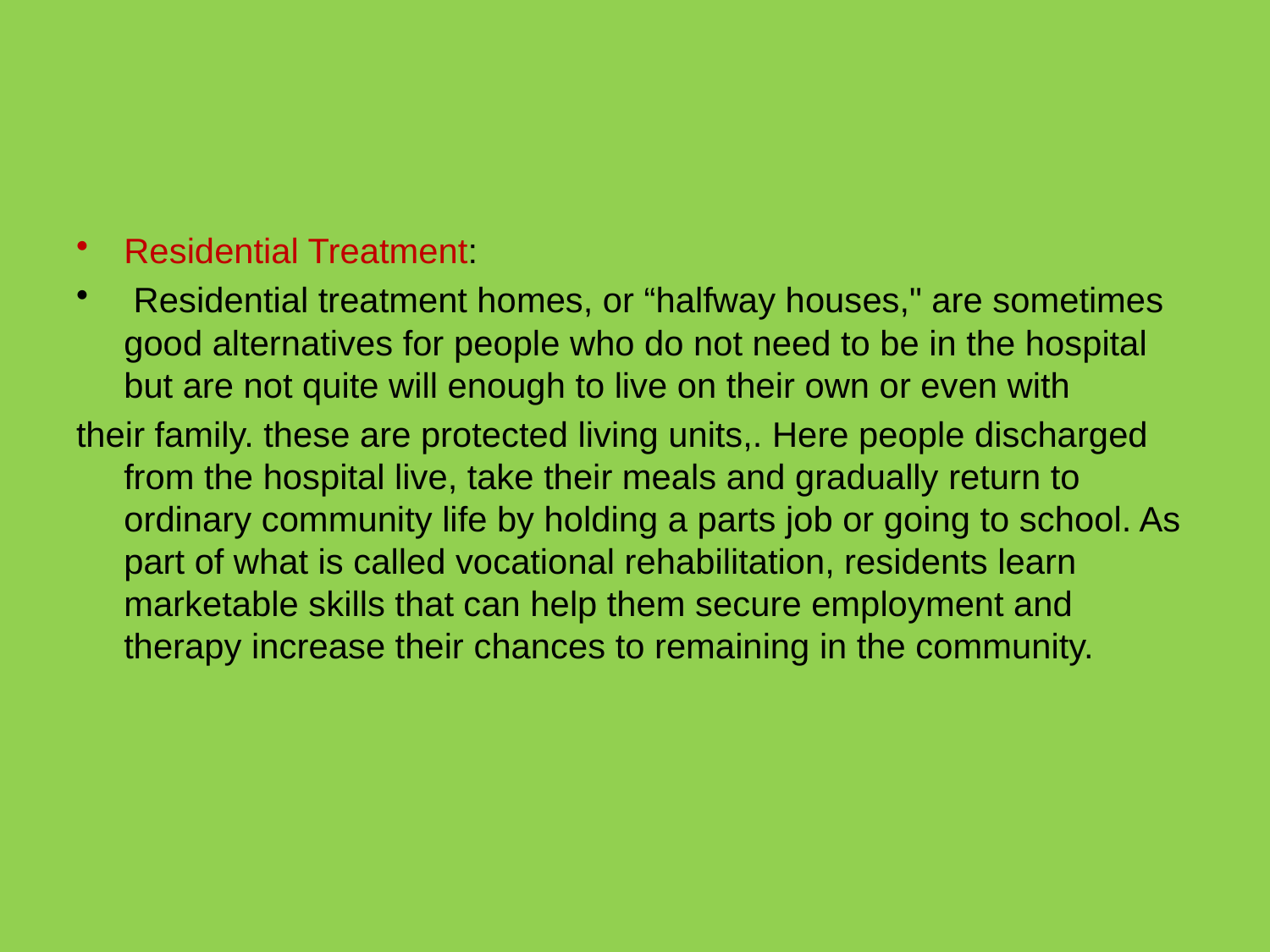

#
Residential Treatment:
 Residential treatment homes, or “halfway houses," are sometimes good alternatives for people who do not need to be in the hospital but are not quite will enough to live on their own or even with
their family. these are protected living units,. Here people discharged from the hospital live, take their meals and gradually return to ordinary community life by holding a parts job or going to school. As part of what is called vocational rehabilitation, residents learn marketable skills that can help them secure employment and therapy increase their chances to remaining in the community.